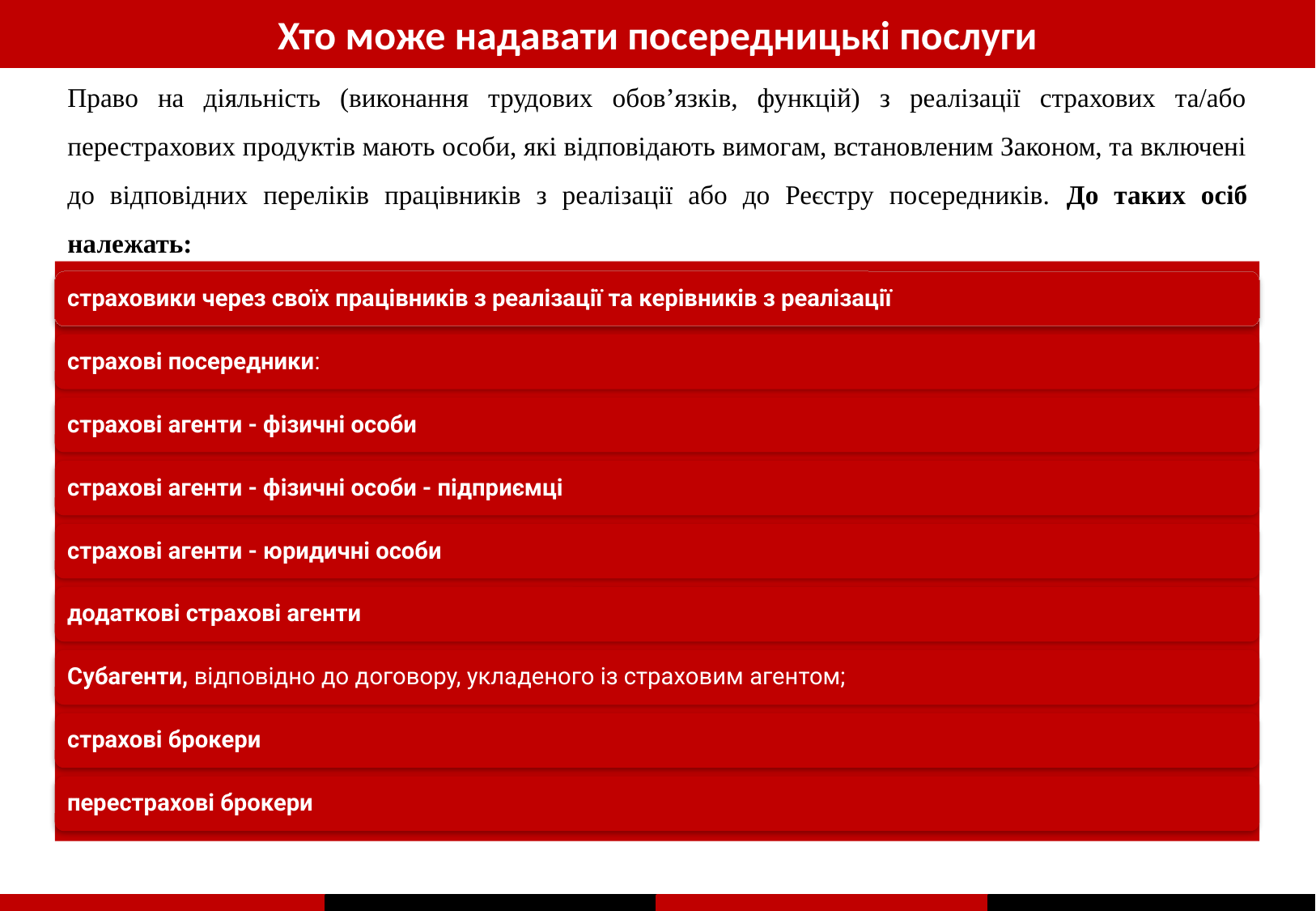

Хто може надавати посередницькі послуги
Право на діяльність (виконання трудових обов’язків, функцій) з реалізації страхових та/або перестрахових продуктів мають особи, які відповідають вимогам, встановленим Законом, та включені до відповідних переліків працівників з реалізації або до Реєстру посередників. До таких осіб належать:
страховики через своїх працівників з реалізації та керівників з реалізації
страхові посередники:
страхові агенти - фізичні особи
страхові агенти - фізичні особи - підприємці
страхові агенти - юридичні особи
додаткові страхові агенти
Субагенти, відповідно до договору, укладеного із страховим агентом;
страхові брокери
перестрахові брокери